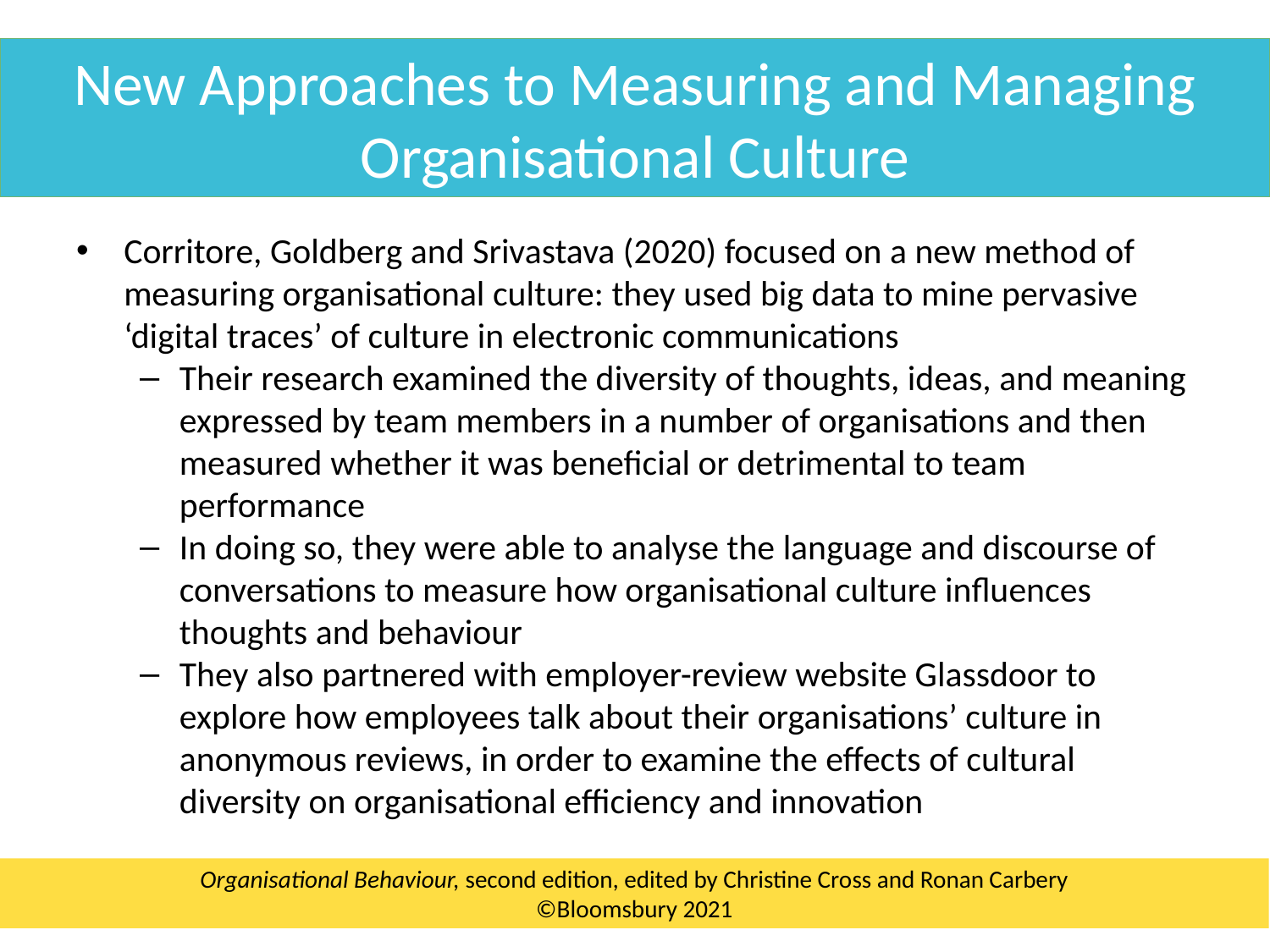

New Approaches to Measuring and Managing Organisational Culture
Corritore, Goldberg and Srivastava (2020) focused on a new method of measuring organisational culture: they used big data to mine pervasive ‘digital traces’ of culture in electronic communications
Their research examined the diversity of thoughts, ideas, and meaning expressed by team members in a number of organisations and then measured whether it was beneficial or detrimental to team performance
In doing so, they were able to analyse the language and discourse of conversations to measure how organisational culture influences thoughts and behaviour
They also partnered with employer-review website Glassdoor to explore how employees talk about their organisations’ culture in anonymous reviews, in order to examine the effects of cultural diversity on organisational efficiency and innovation